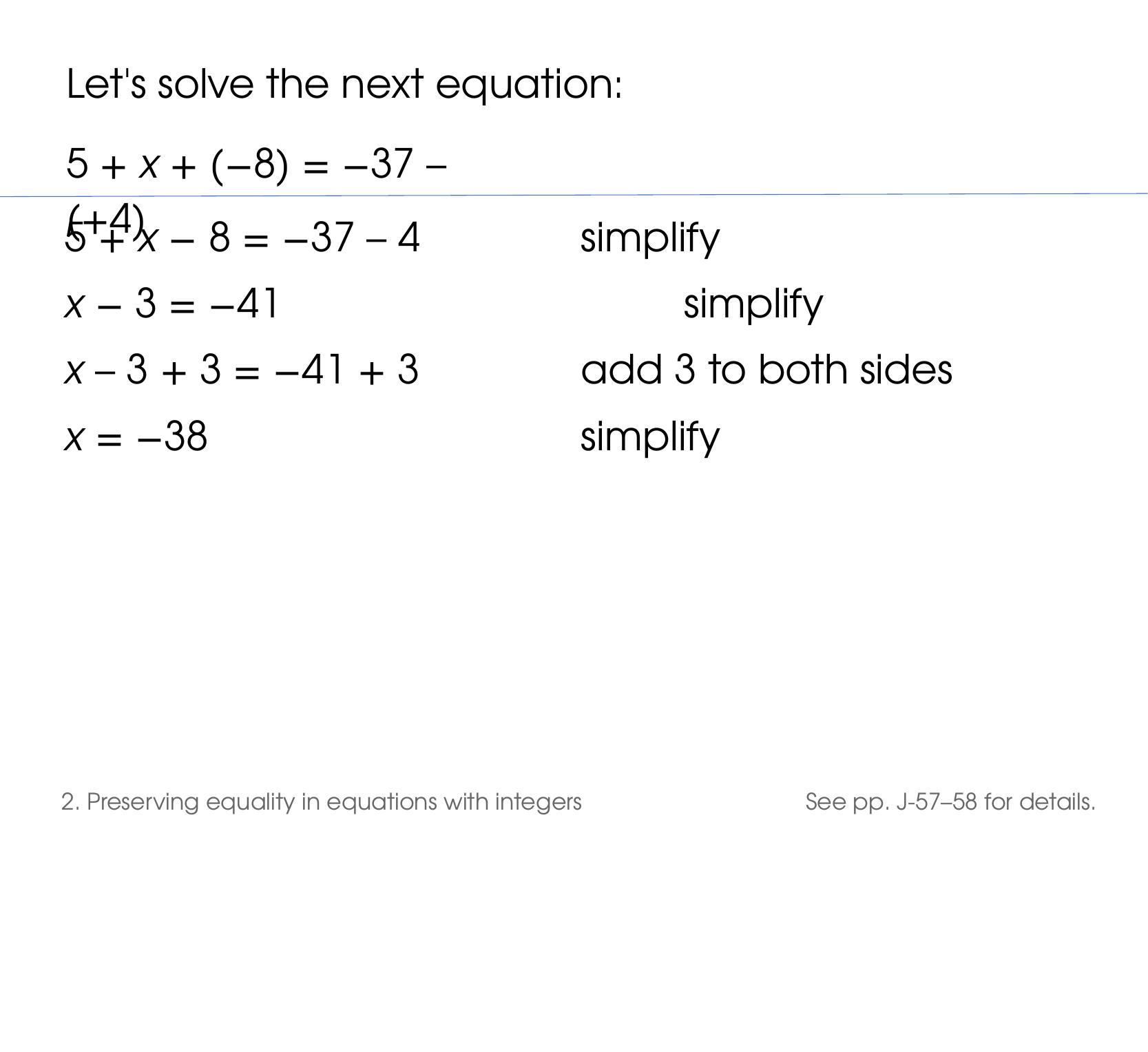

Let's solve the next equation:
5 + x + (−8) = −37 – (+4)
5 + x − 8 = −37 – 4		simplify
x − 3 = −41				simplify
x – 3 + 3 = −41 + 3		add 3 to both sides
x = −38				simplify
2. Preserving equality in equations with integers
See pp. J-57–58 for details.